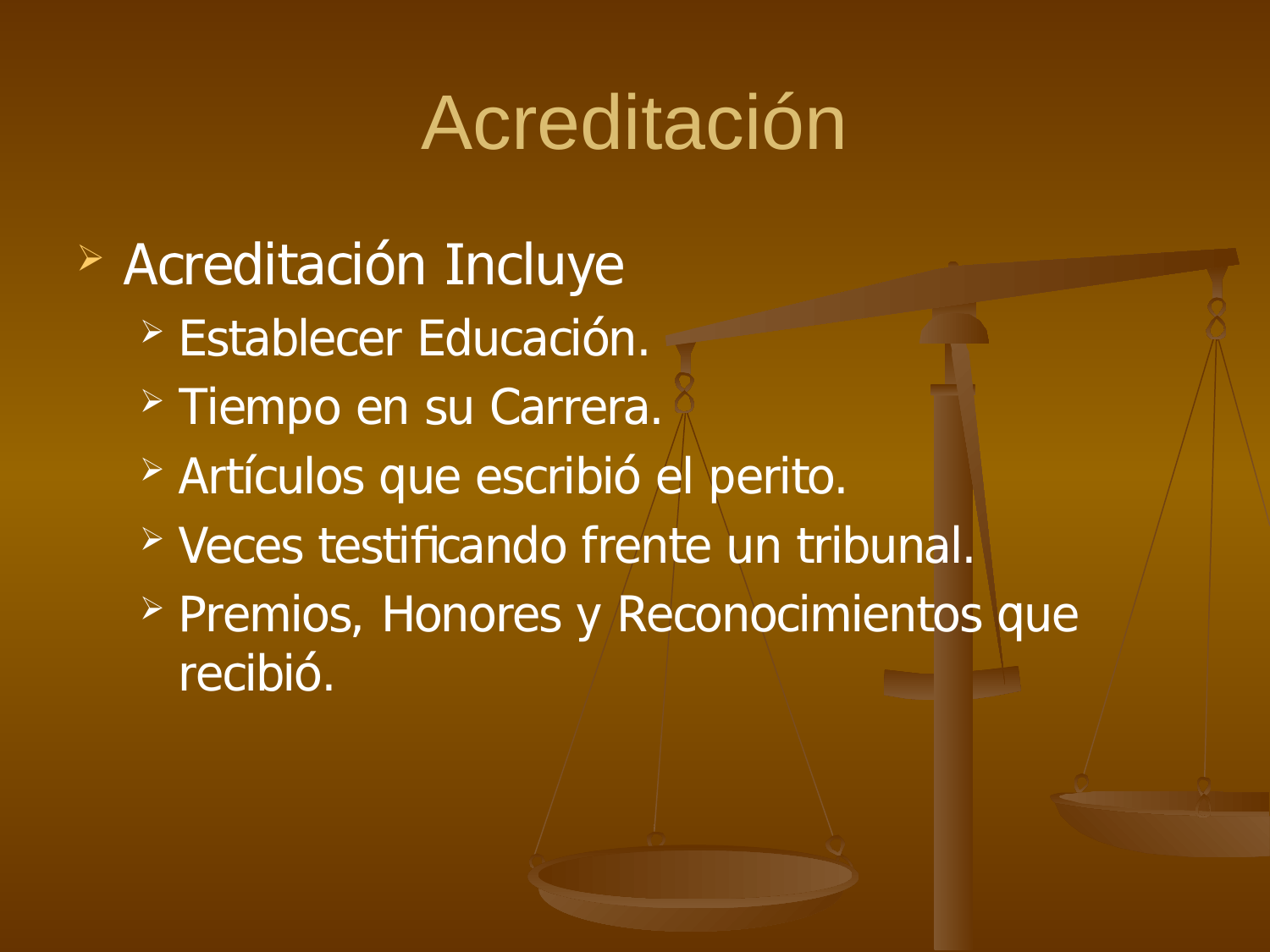

# Acreditación
Acreditación Incluye
Establecer Educación.
Tiempo en su Carrera.
Artículos que escribió el perito.
Veces testificando frente un tribunal.
Premios, Honores y Reconocimientos que recibió.